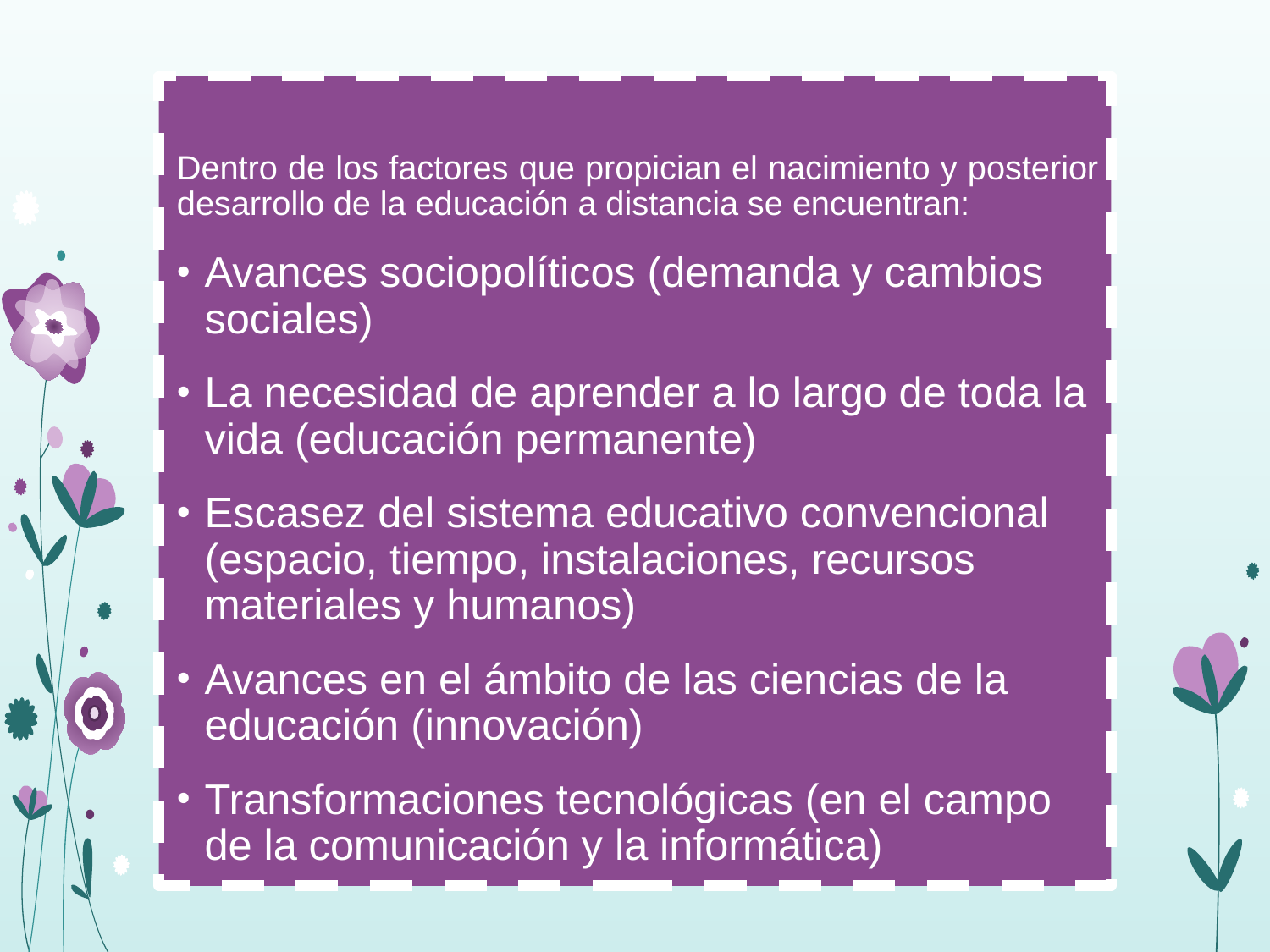

Dentro de los factores que propician el nacimiento y posterior desarrollo de la educación a distancia se encuentran:
Avances sociopolíticos (demanda y cambios sociales)
La necesidad de aprender a lo largo de toda la vida (educación permanente)
Escasez del sistema educativo convencional (espacio, tiempo, instalaciones, recursos materiales y humanos)
Avances en el ámbito de las ciencias de la educación (innovación)
Transformaciones tecnológicas (en el campo de la comunicación y la informática)